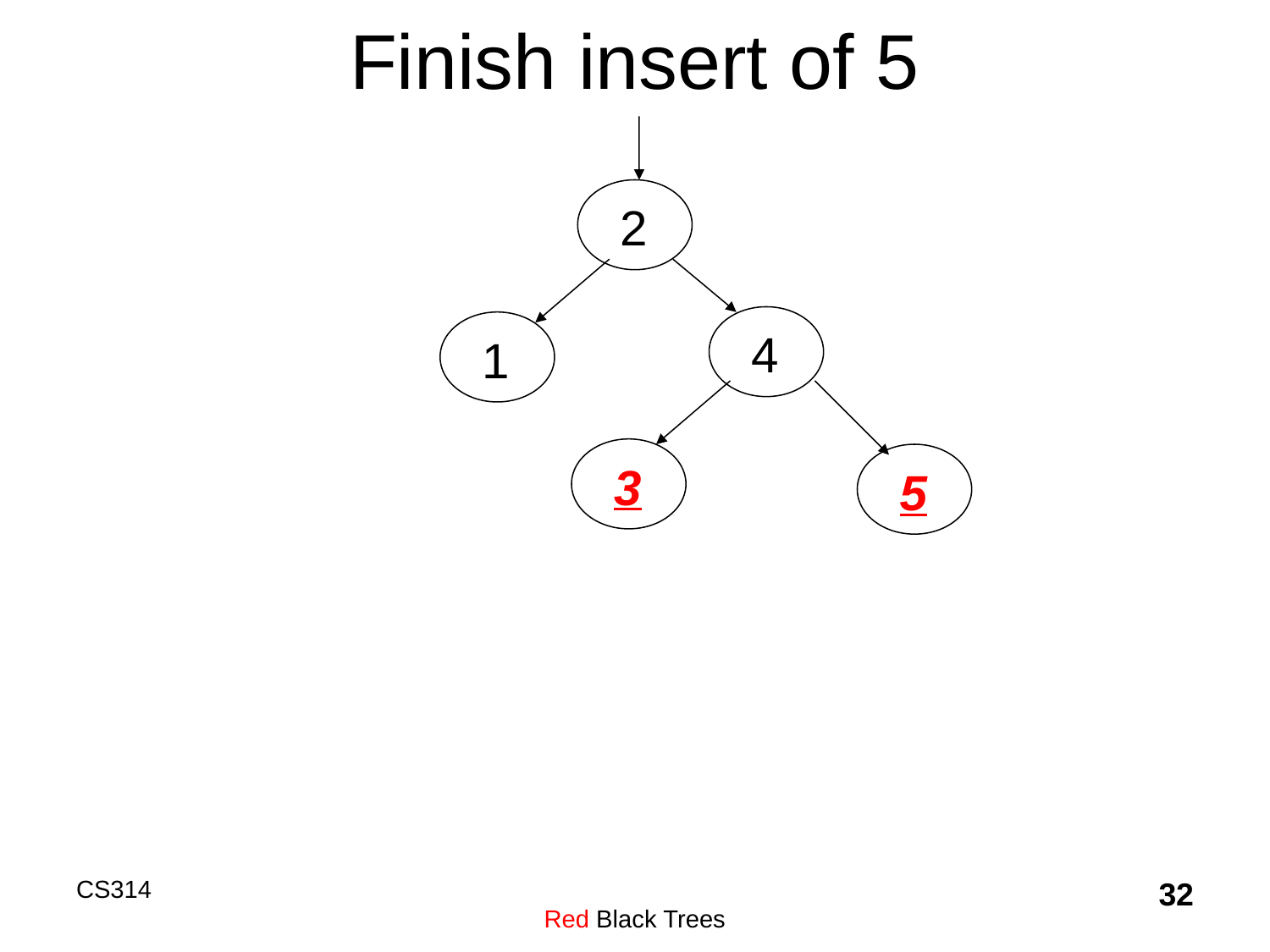

# Finish insert of 5

2

4

1

3

5
CS314

Red Black Trees
32